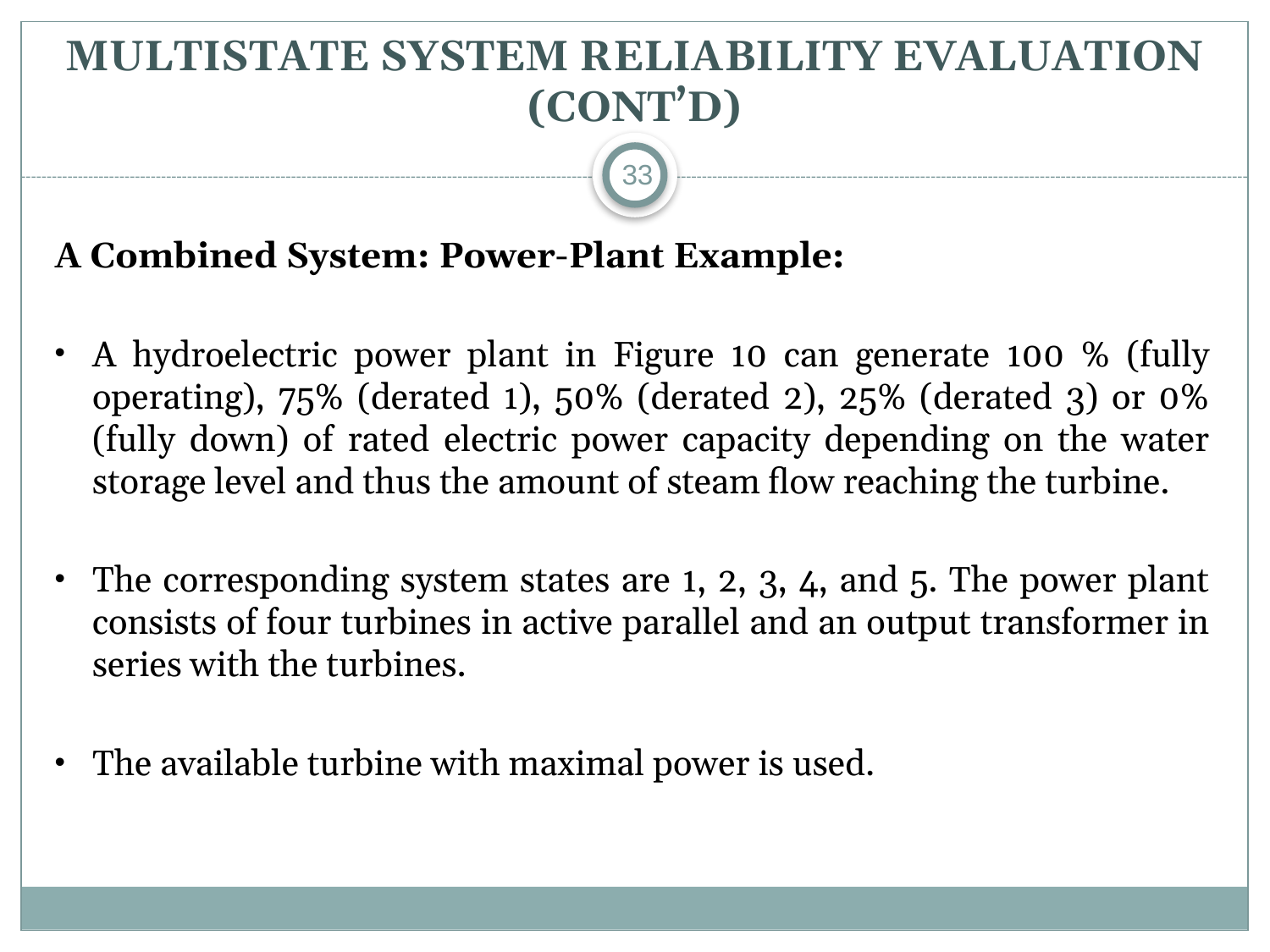

# MULTISTATE SYSTEM RELIABILITY EVALUATION (CONT’D)
33
A Combined System: Power-Plant Example:

A hydroelectric power plant in Figure 10 can generate 100 % (fully operating), 75% (derated 1), 50% (derated 2), 25% (derated 3) or 0% (fully down) of rated electric power capacity depending on the water storage level and thus the amount of steam flow reaching the turbine.

The corresponding system states are 1, 2, 3, 4, and 5. The power plant consists of four turbines in active parallel and an output transformer in series with the turbines.

The available turbine with maximal power is used.